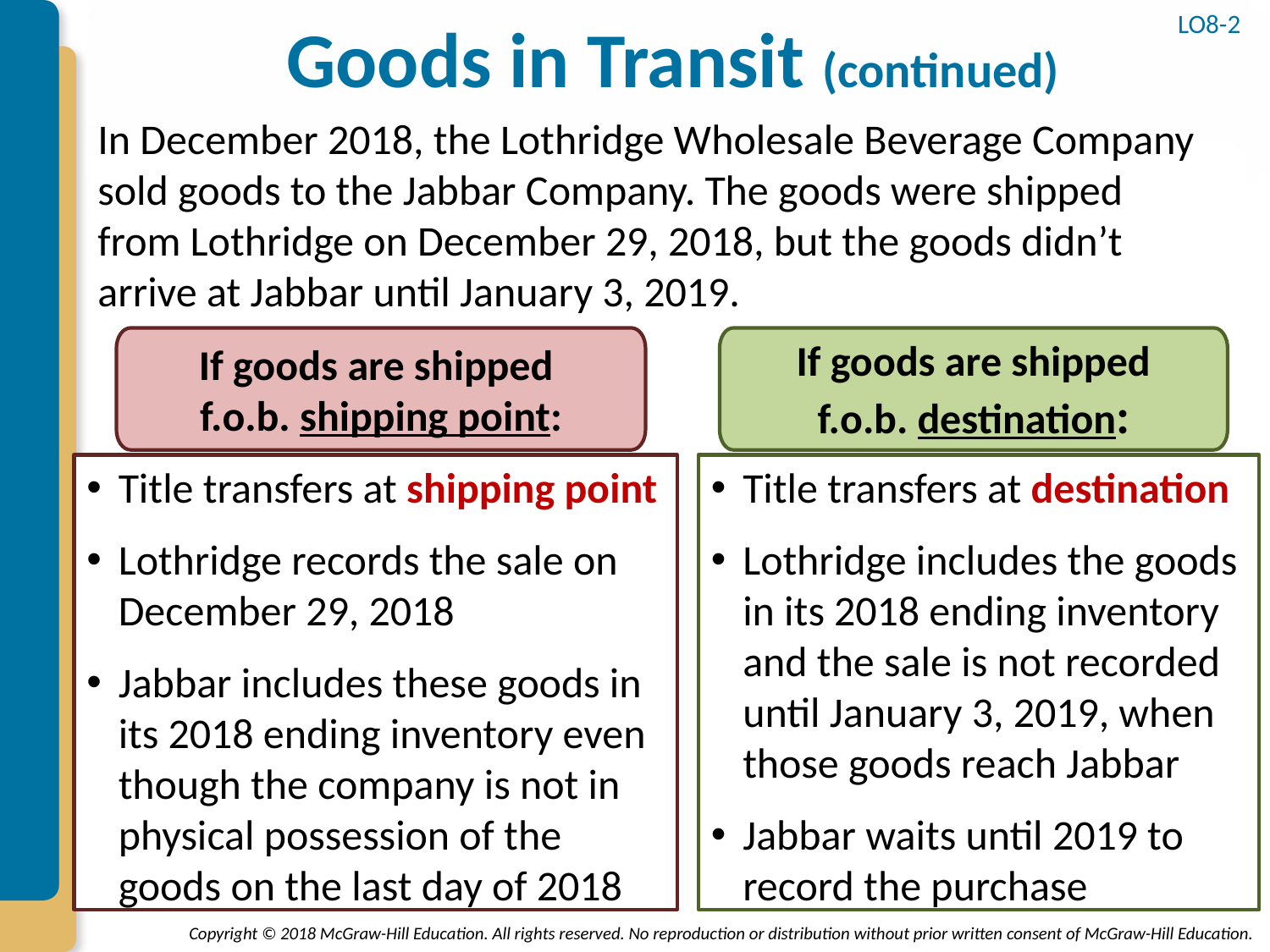

LO8-2
# Goods in Transit (continued)
In December 2018, the Lothridge Wholesale Beverage Company sold goods to the Jabbar Company. The goods were shipped from Lothridge on December 29, 2018, but the goods didn’t arrive at Jabbar until January 3, 2019.
If goods are shipped
f.o.b. shipping point:
If goods are shipped f.o.b. destination:
Title transfers at shipping point
Lothridge records the sale on December 29, 2018
Jabbar includes these goods in its 2018 ending inventory even though the company is not in physical possession of the goods on the last day of 2018
Title transfers at destination
Lothridge includes the goods in its 2018 ending inventory and the sale is not recorded until January 3, 2019, when those goods reach Jabbar
Jabbar waits until 2019 to record the purchase